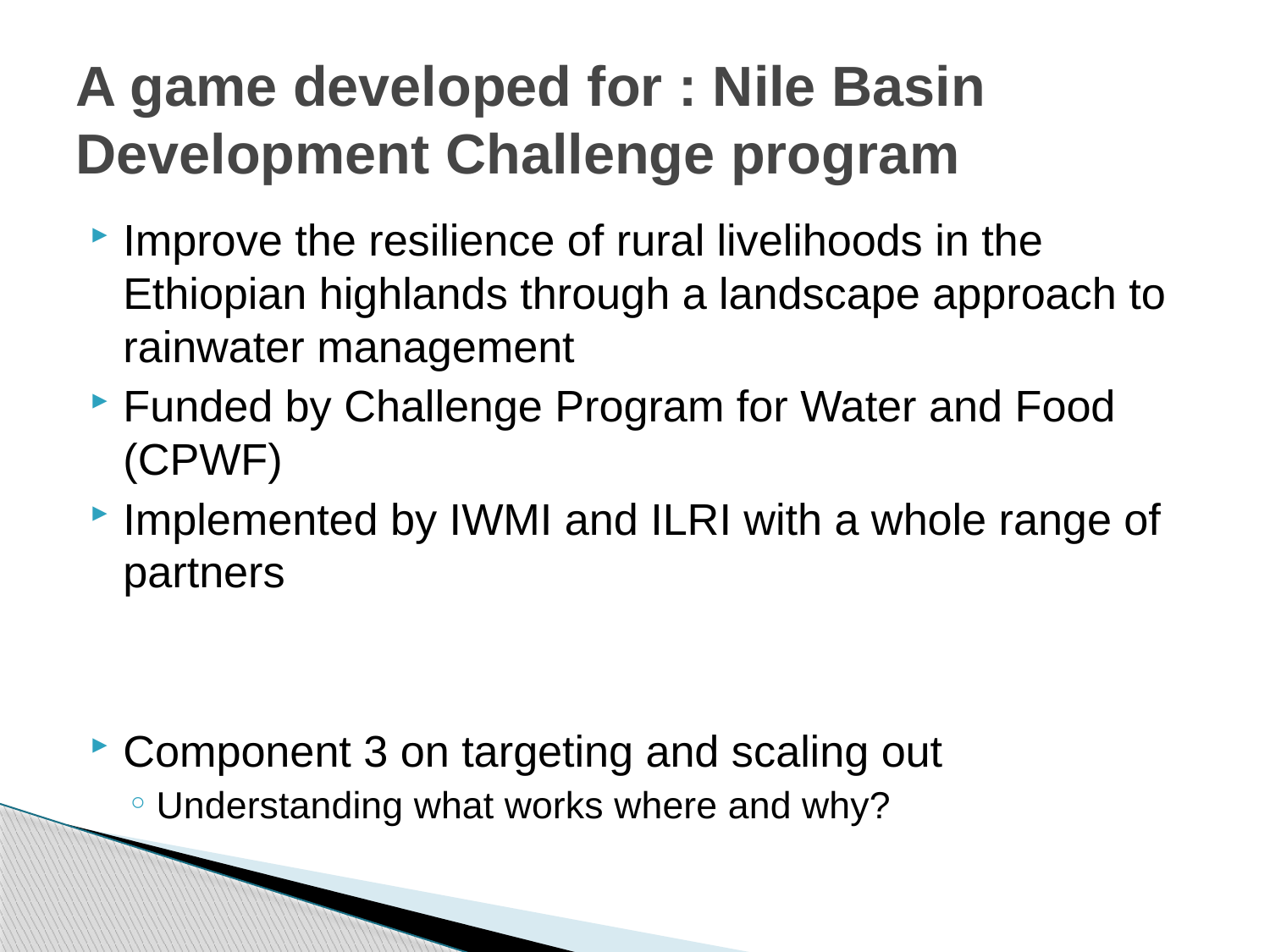

# A game developed for : Nile Basin Development Challenge program
Improve the resilience of rural livelihoods in the Ethiopian highlands through a landscape approach to rainwater management
Funded by Challenge Program for Water and Food (CPWF)
Implemented by IWMI and ILRI with a whole range of partners

Component 3 on targeting and scaling out
Understanding what works where and why?